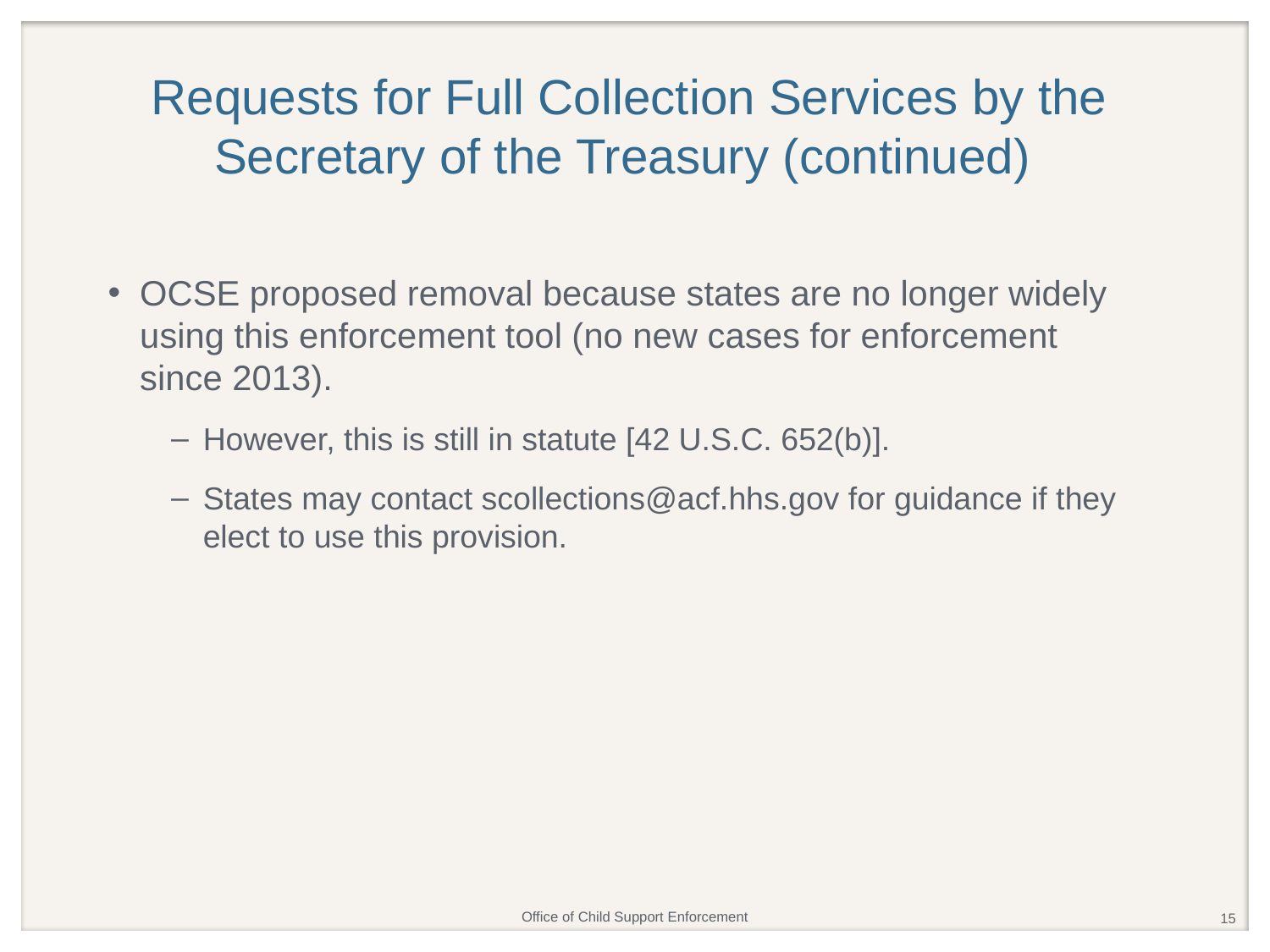

# Requests for Full Collection Services by the Secretary of the Treasury (continued)
OCSE proposed removal because states are no longer widely using this enforcement tool (no new cases for enforcement since 2013).
However, this is still in statute [42 U.S.C. 652(b)].
States may contact scollections@acf.hhs.gov for guidance if they elect to use this provision.
15